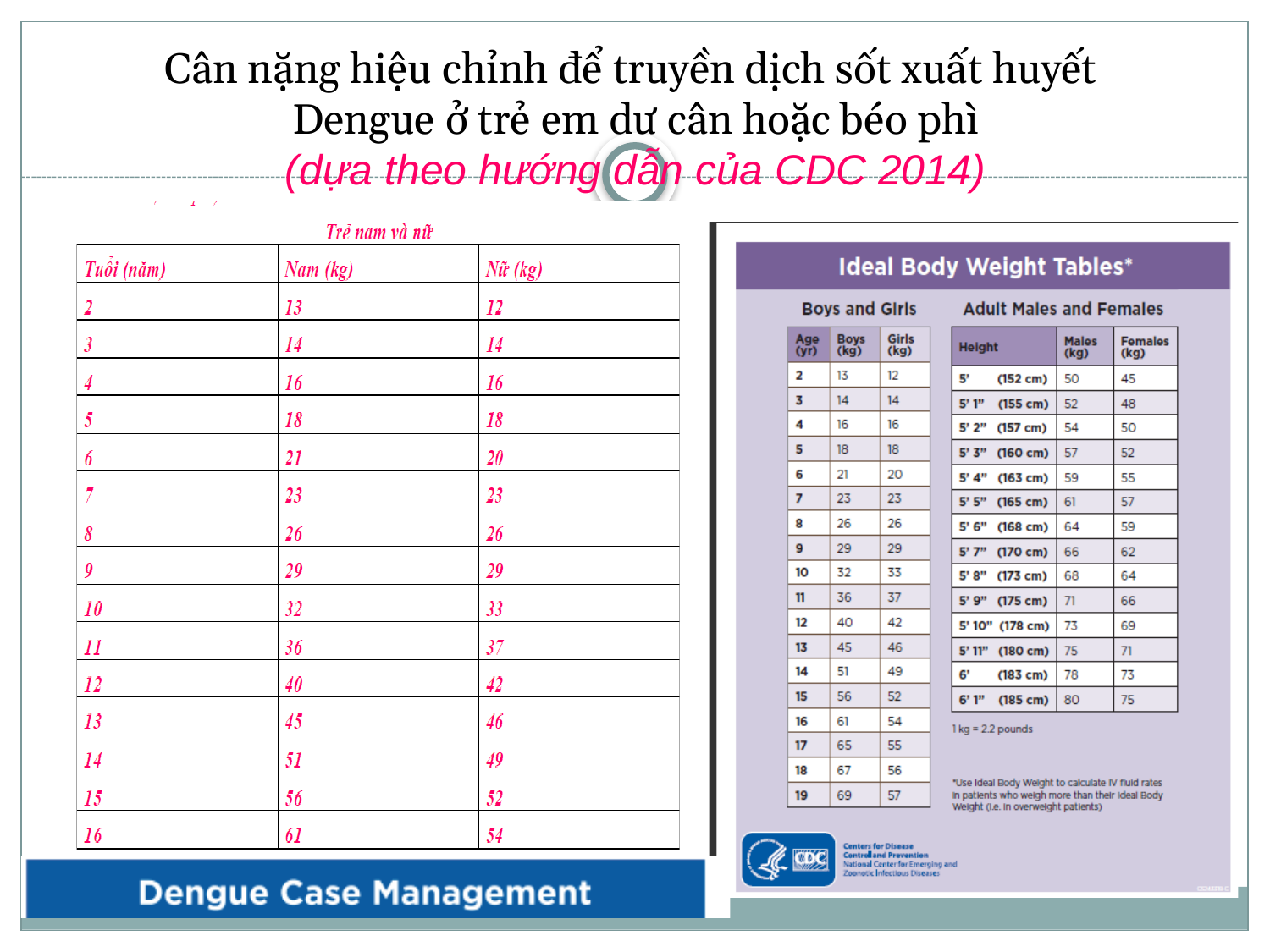

# Cân nặng hiệu chỉnh để truyền dịch sốt xuất huyết  Dengue ở trẻ em dư cân hoặc béo phì
(dựa theo hướng dẫn của CDC 2014)